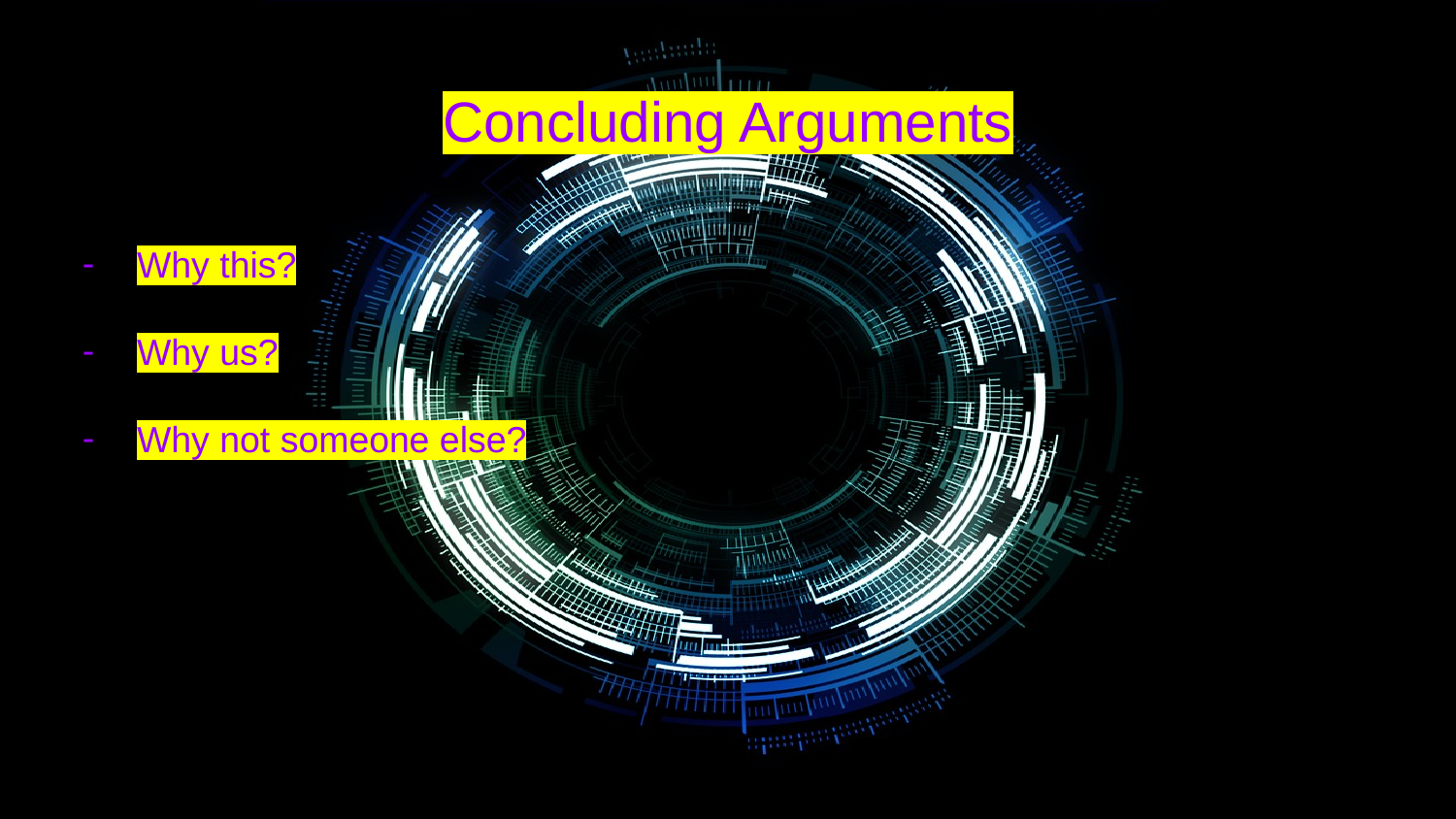

# Concluding Arguments
Why this?
Why us?
Why not someone else?